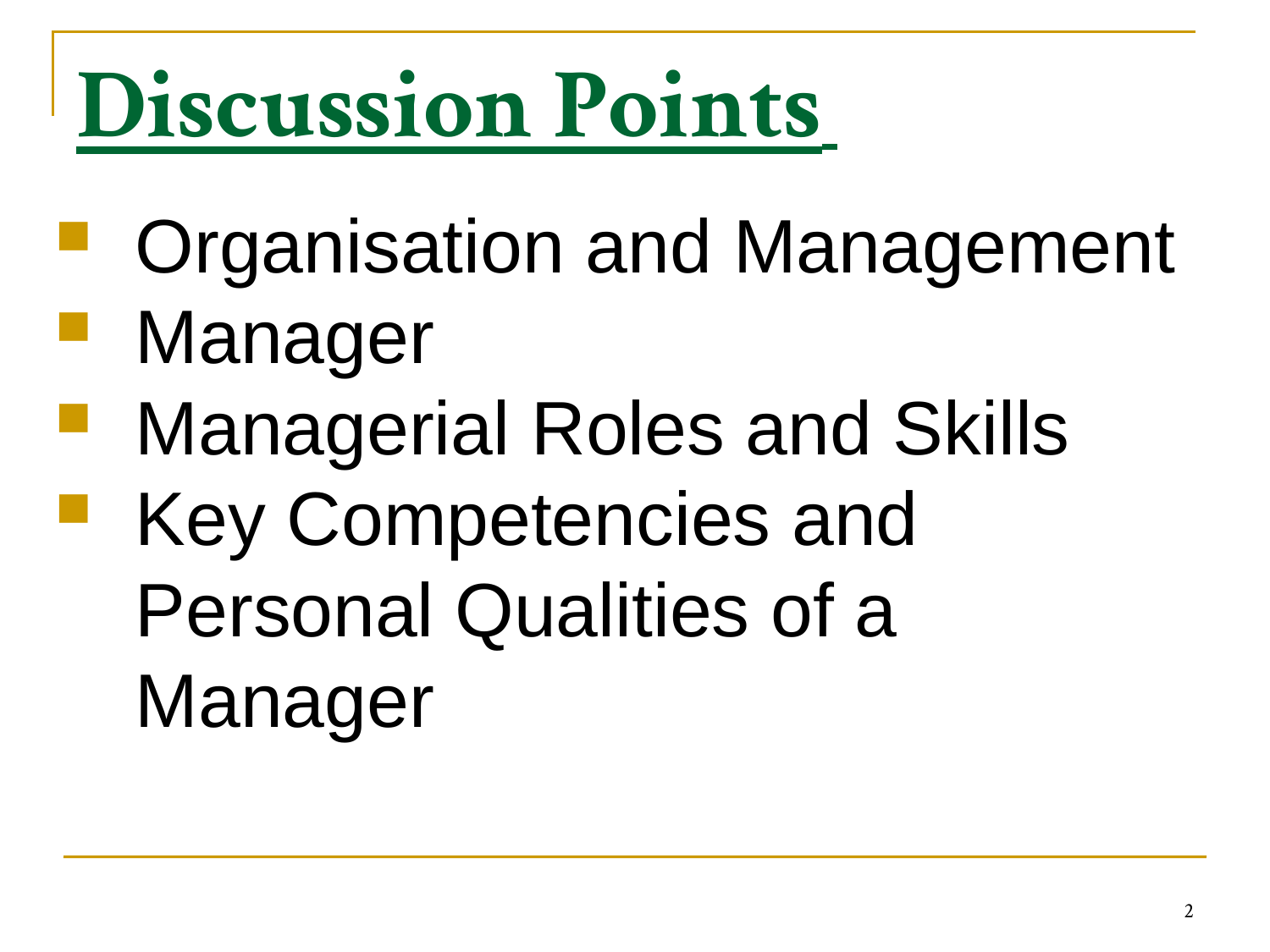

# Discussion Points
Organisation and Management
Manager
Managerial Roles and Skills
Key Competencies and Personal Qualities of a Manager

2